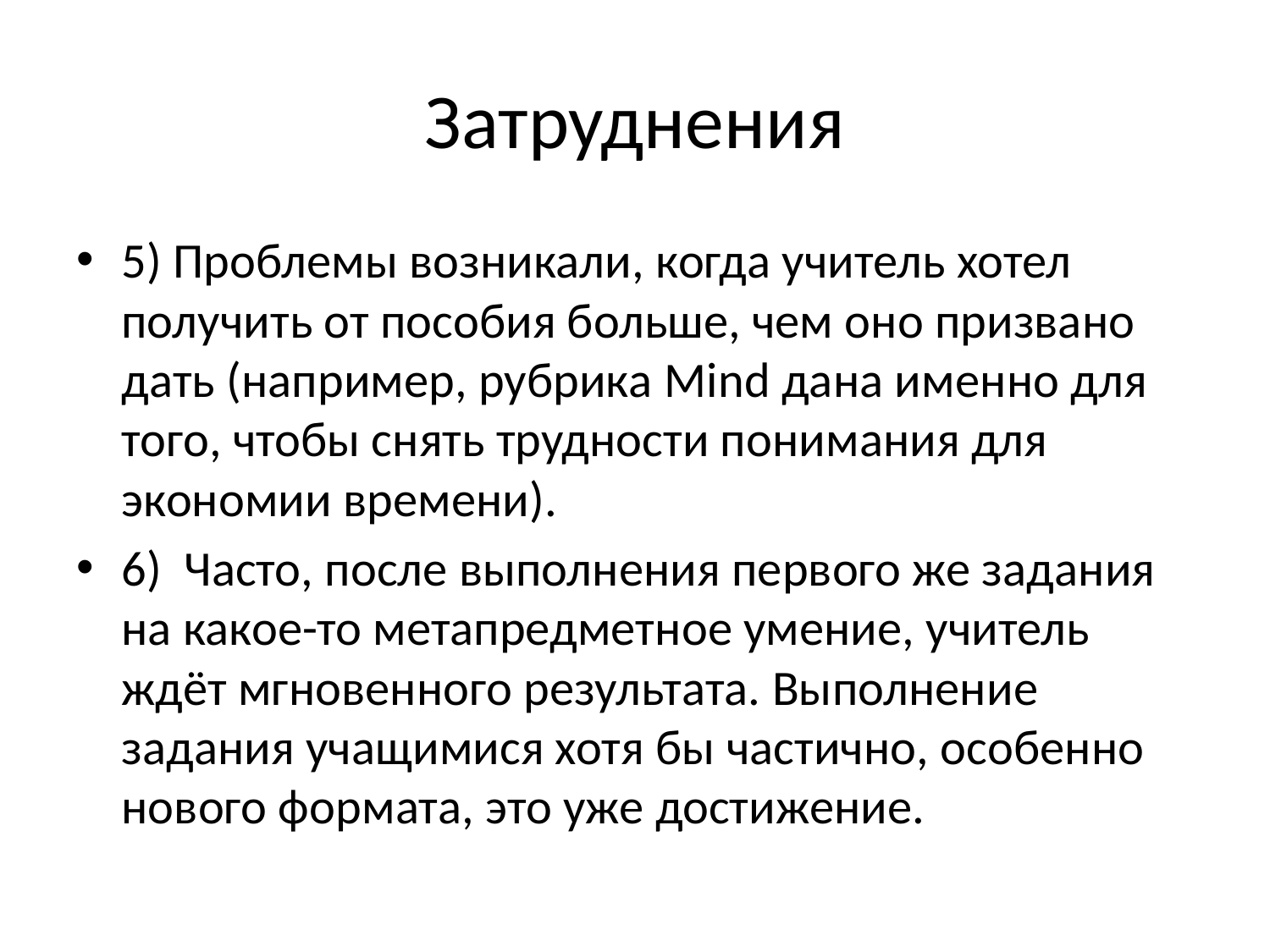

# Затруднения
5) Проблемы возникали, когда учитель хотел получить от пособия больше, чем оно призвано дать (например, рубрика Mind дана именно для того, чтобы снять трудности понимания для экономии времени).
6)  Часто, после выполнения первого же задания на какое-то метапредметное умение, учитель ждёт мгновенного результата. Выполнение задания учащимися хотя бы частично, особенно нового формата, это уже достижение.